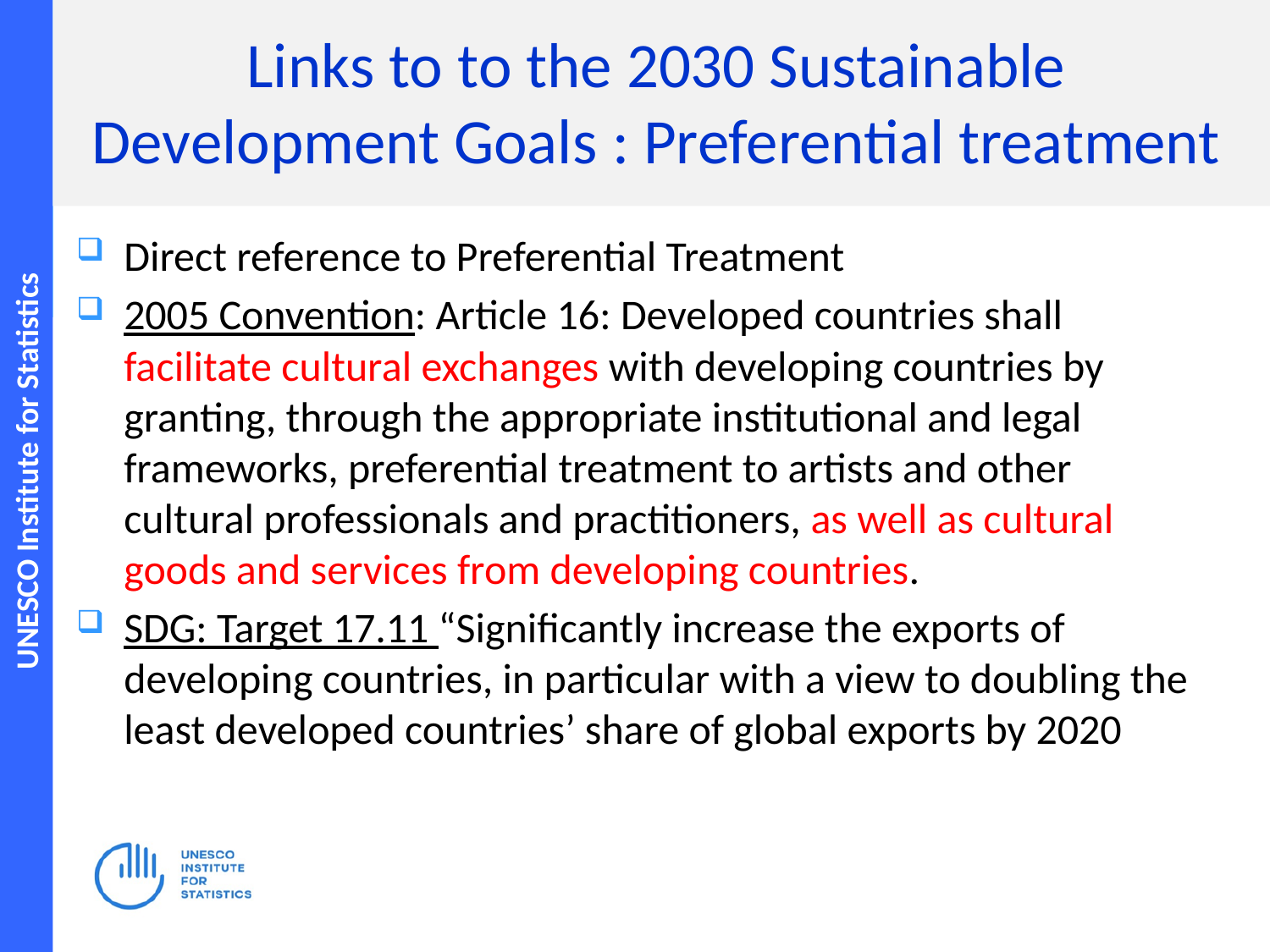

# Links to to the 2030 Sustainable Development Goals : Preferential treatment
Direct reference to Preferential Treatment
2005 Convention: Article 16: Developed countries shall facilitate cultural exchanges with developing countries by granting, through the appropriate institutional and legal frameworks, preferential treatment to artists and other cultural professionals and practitioners, as well as cultural goods and services from developing countries.
SDG: Target 17.11 “Significantly increase the exports of developing countries, in particular with a view to doubling the least developed countries’ share of global exports by 2020